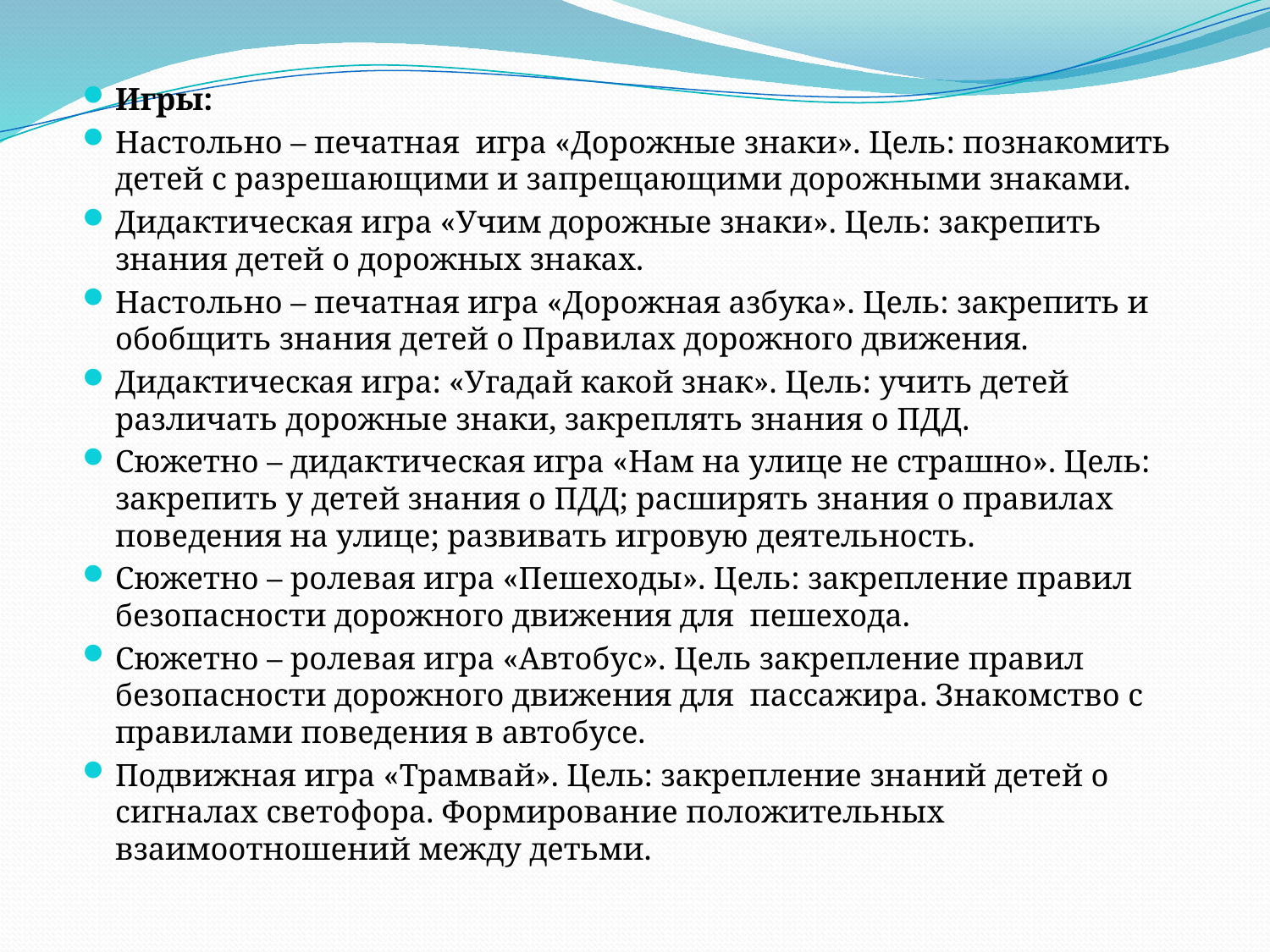

Игры:
Настольно – печатная  игра «Дорожные знаки». Цель: познакомить детей с разрешающими и запрещающими дорожными знаками.
Дидактическая игра «Учим дорожные знаки». Цель: закрепить знания детей о дорожных знаках.
Настольно – печатная игра «Дорожная азбука». Цель: закрепить и обобщить знания детей о Правилах дорожного движения.
Дидактическая игра: «Угадай какой знак». Цель: учить детей различать дорожные знаки, закреплять знания о ПДД.
Сюжетно – дидактическая игра «Нам на улице не страшно». Цель: закрепить у детей знания о ПДД; расширять знания о правилах поведения на улице; развивать игровую деятельность.
Сюжетно – ролевая игра «Пешеходы». Цель: закрепление правил безопасности дорожного движения для  пешехода.
Сюжетно – ролевая игра «Автобус». Цель закрепление правил безопасности дорожного движения для  пассажира. Знакомство с правилами поведения в автобусе.
Подвижная игра «Трамвай». Цель: закрепление знаний детей о сигналах светофора. Формирование положительных взаимоотношений между детьми.